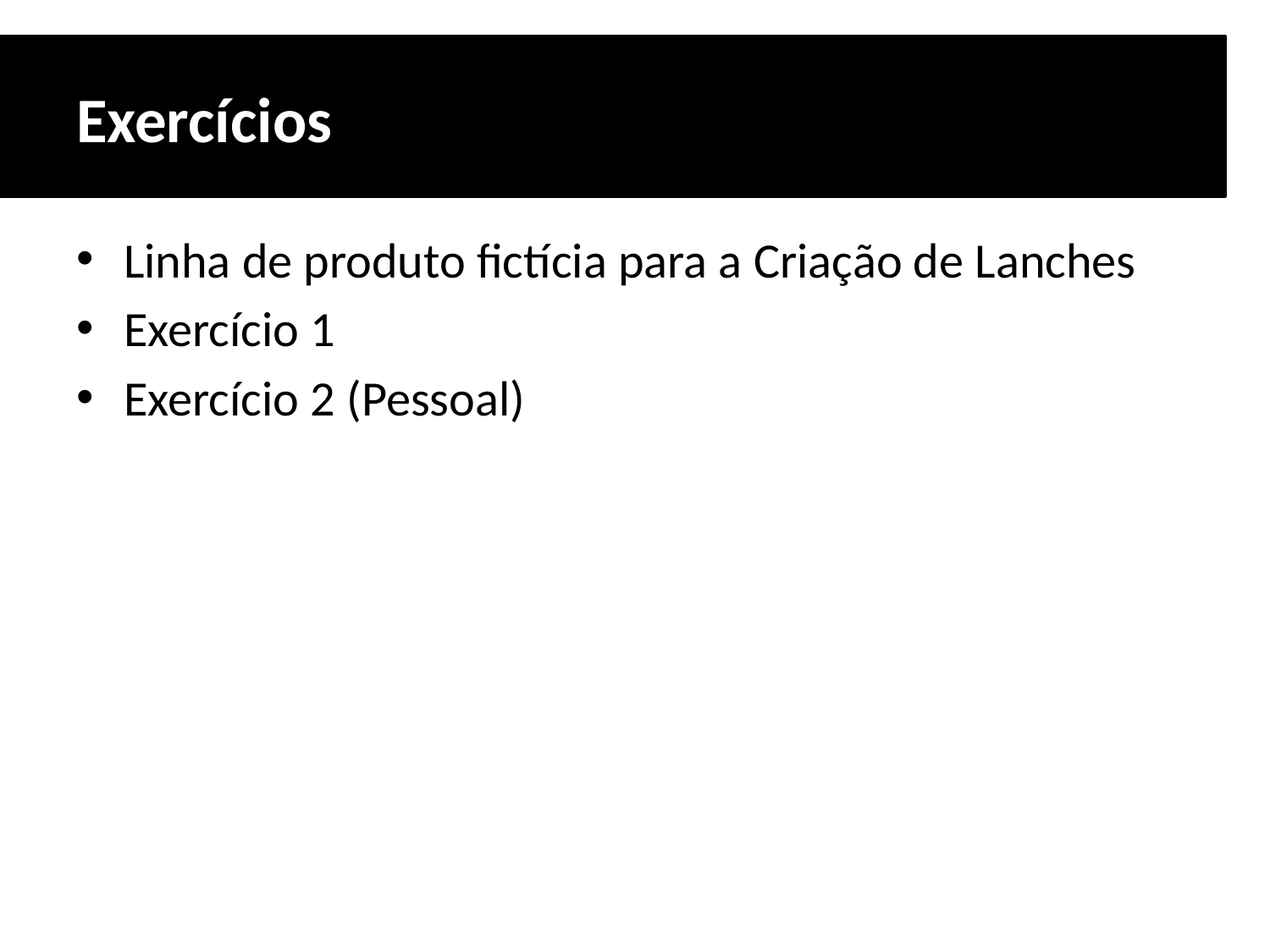

# Exercícios
Linha de produto fictícia para a Criação de Lanches
Exercício 1
Exercício 2 (Pessoal)